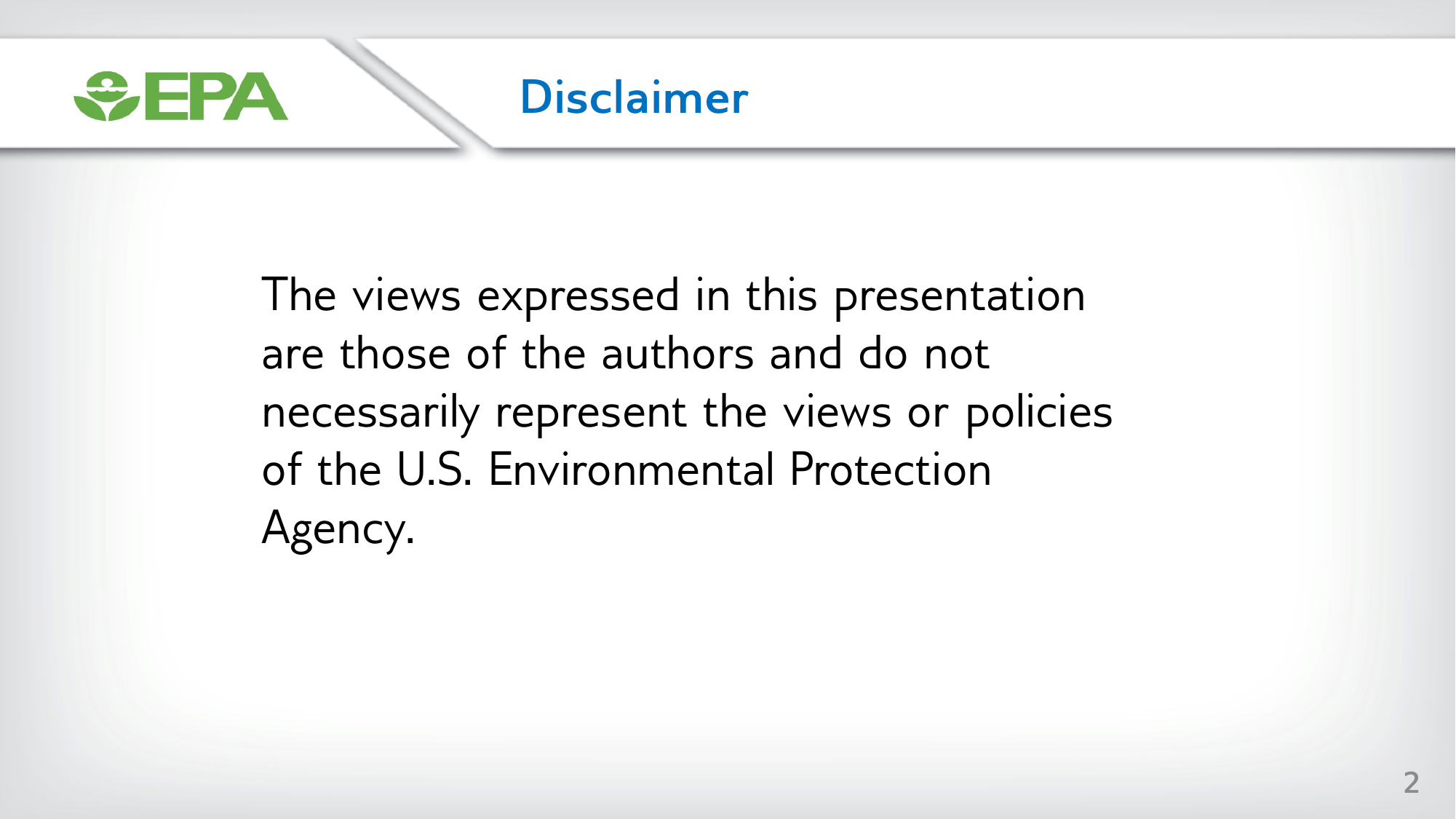

Disclaimer
The views expressed in this presentation are those of the authors and do not necessarily represent the views or policies of the U.S. Environmental Protection Agency.
2